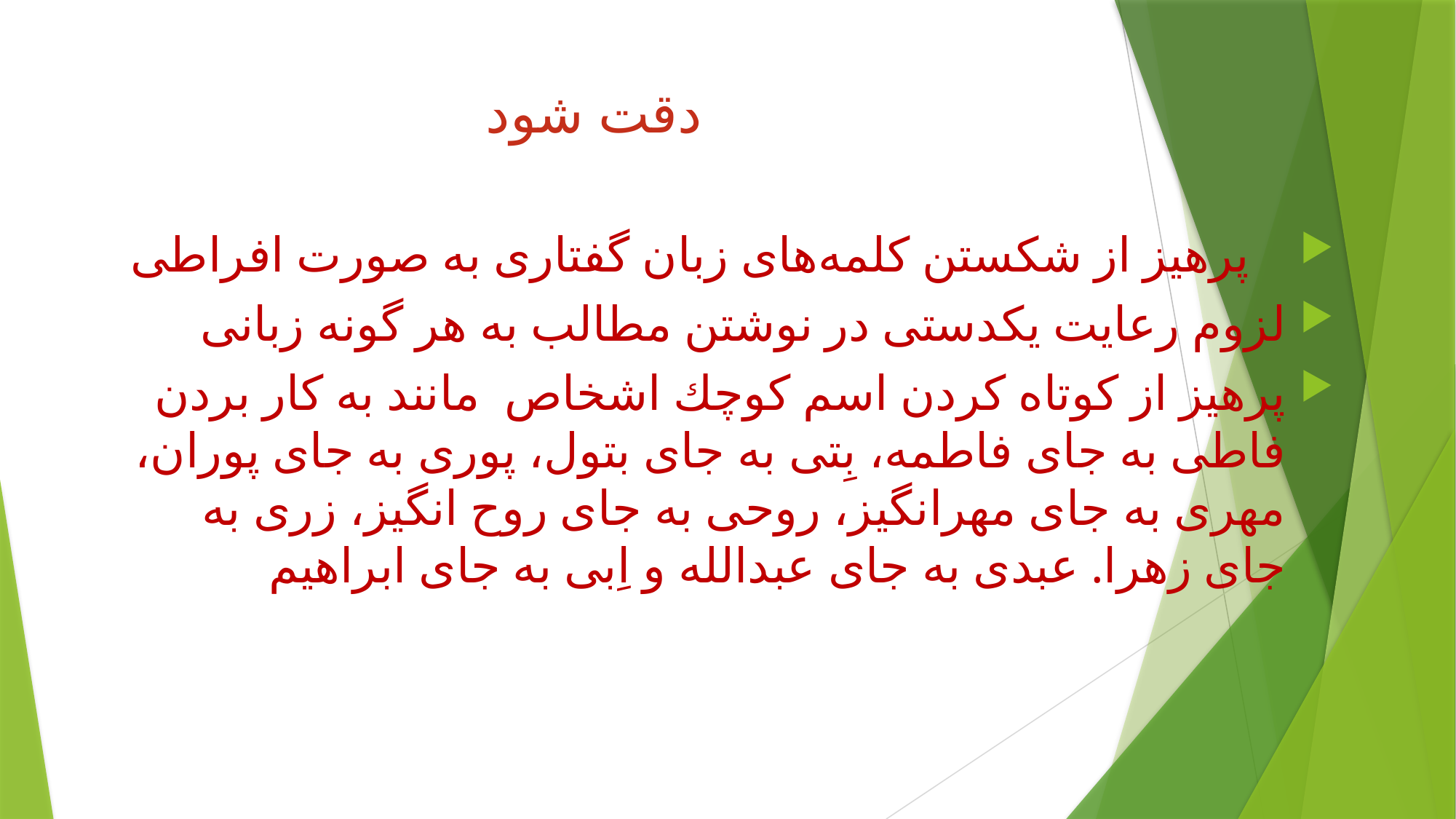

# دقت شود

   پرهیز از شكستن كلمه‌های زبان گفتاری به صورت افراطی
لزوم رعایت یکدستی در نوشتن مطالب به هر گونه زبانی
پرهیز از کوتاه کردن اسم كوچك اشخاص  مانند به كار بردن فاطی به جای فاطمه، بِتی به جای بتول، پوری به جای پوران، مهری به جای مهرانگیز، روحی به جای روح انگیز، زری به جای زهرا. عبدی به جای عبدالله و اِبی به جای ابراهیم